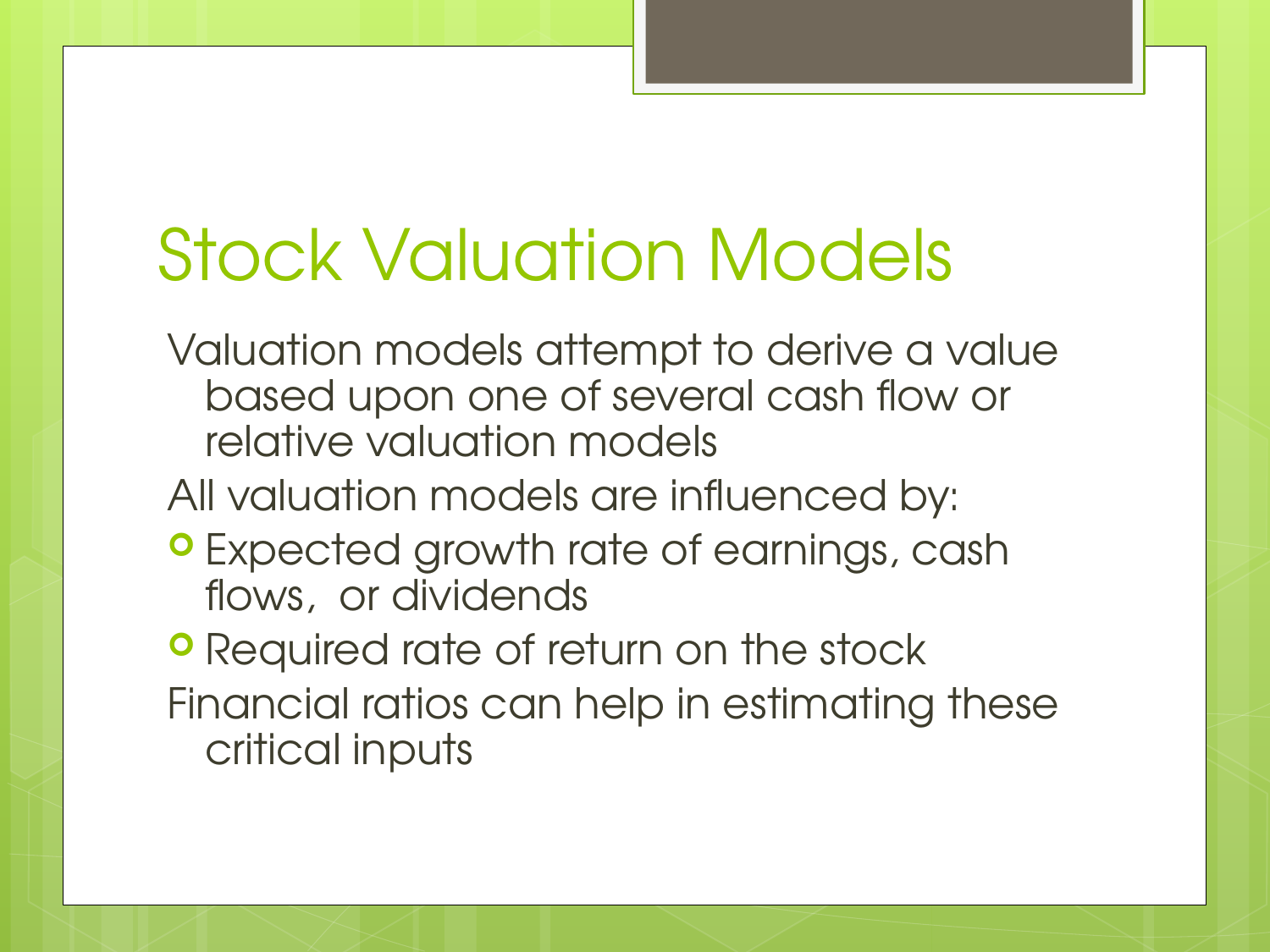

# Stock Valuation Models
Valuation models attempt to derive a value based upon one of several cash flow or relative valuation models
All valuation models are influenced by:
Expected growth rate of earnings, cash flows,  or dividends
Required rate of return on the stock
Financial ratios can help in estimating these critical inputs